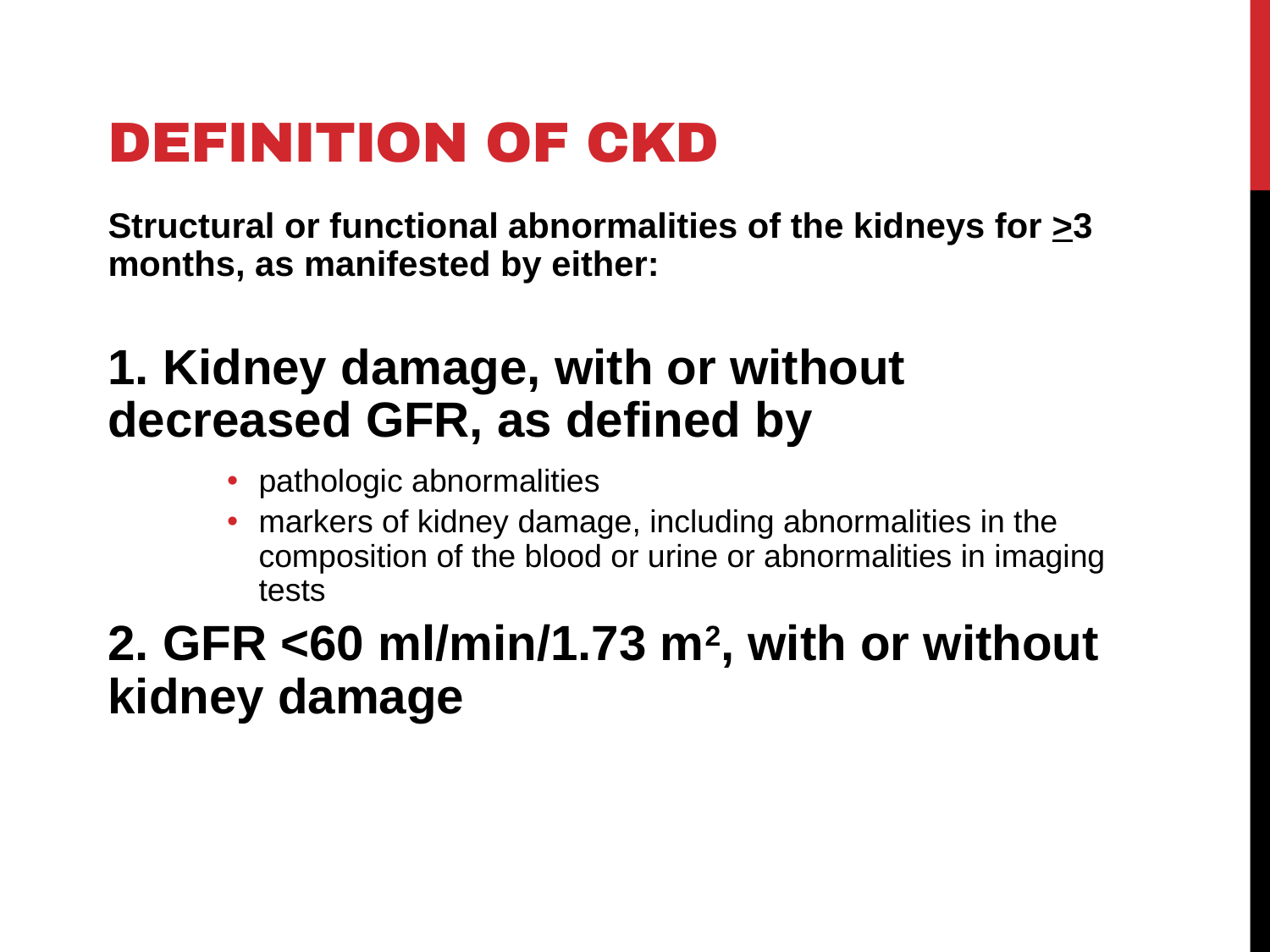

# Definition of CKD
Structural or functional abnormalities of the kidneys for >3 months, as manifested by either:

1. Kidney damage, with or without decreased GFR, as defined by
pathologic abnormalities
markers of kidney damage, including abnormalities in the composition of the blood or urine or abnormalities in imaging tests
2. GFR <60 ml/min/1.73 m2, with or without kidney damage